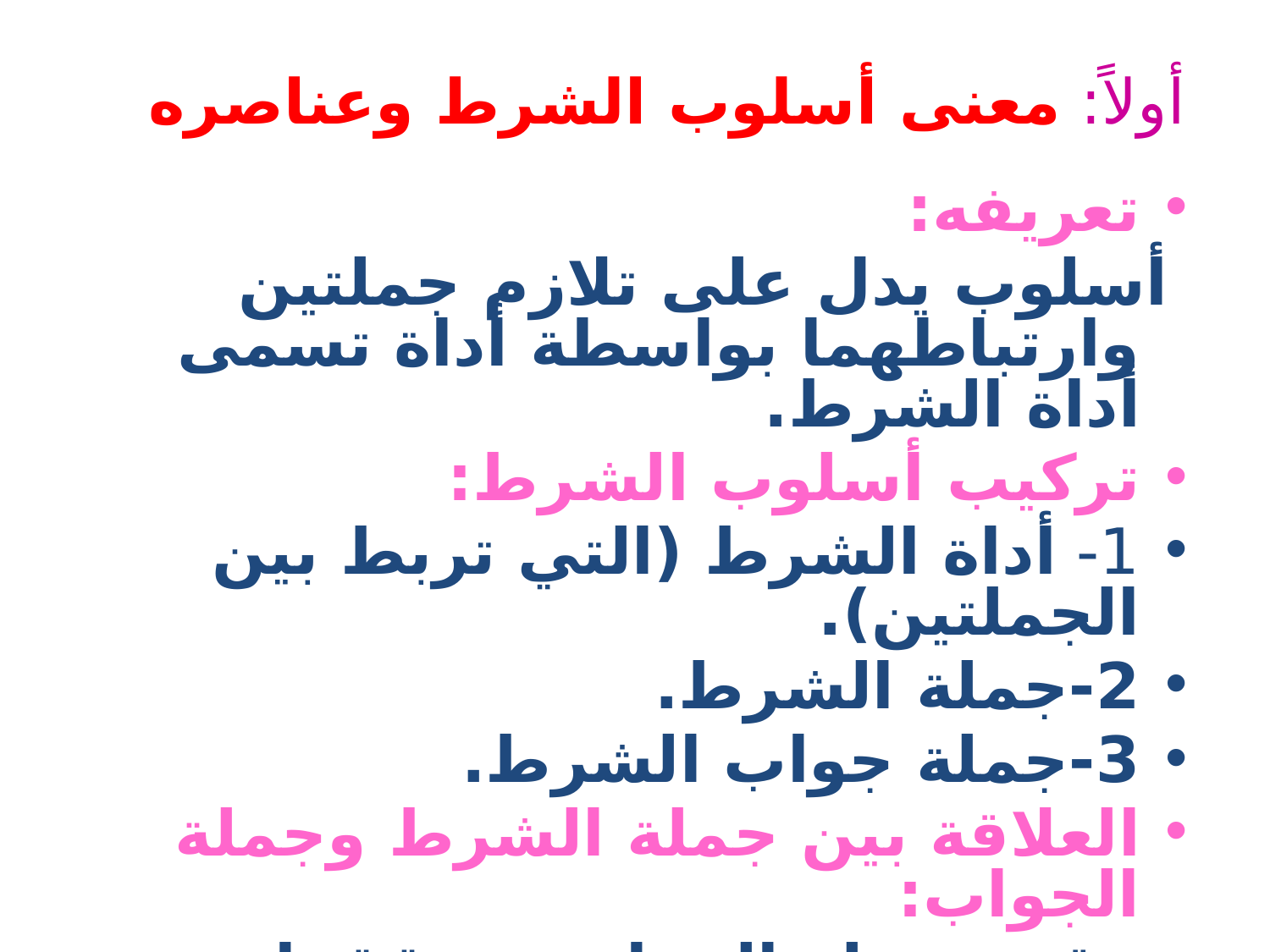

أولاً: معنى أسلوب الشرط وعناصره
تعريفه:
 أسلوب يدل على تلازم جملتين وارتباطهما بواسطة أداة تسمى أداة الشرط.
تركيب أسلوب الشرط:
1- أداة الشرط (التي تربط بين الجملتين).
2-جملة الشرط.
3-جملة جواب الشرط.
العلاقة بين جملة الشرط وجملة الجواب:
وقوع جملة الجواب وتحققها مشروط –في الغالب- بوقوع جملة الشرط، فإذا تحقق الشرط تحقق الجواب.